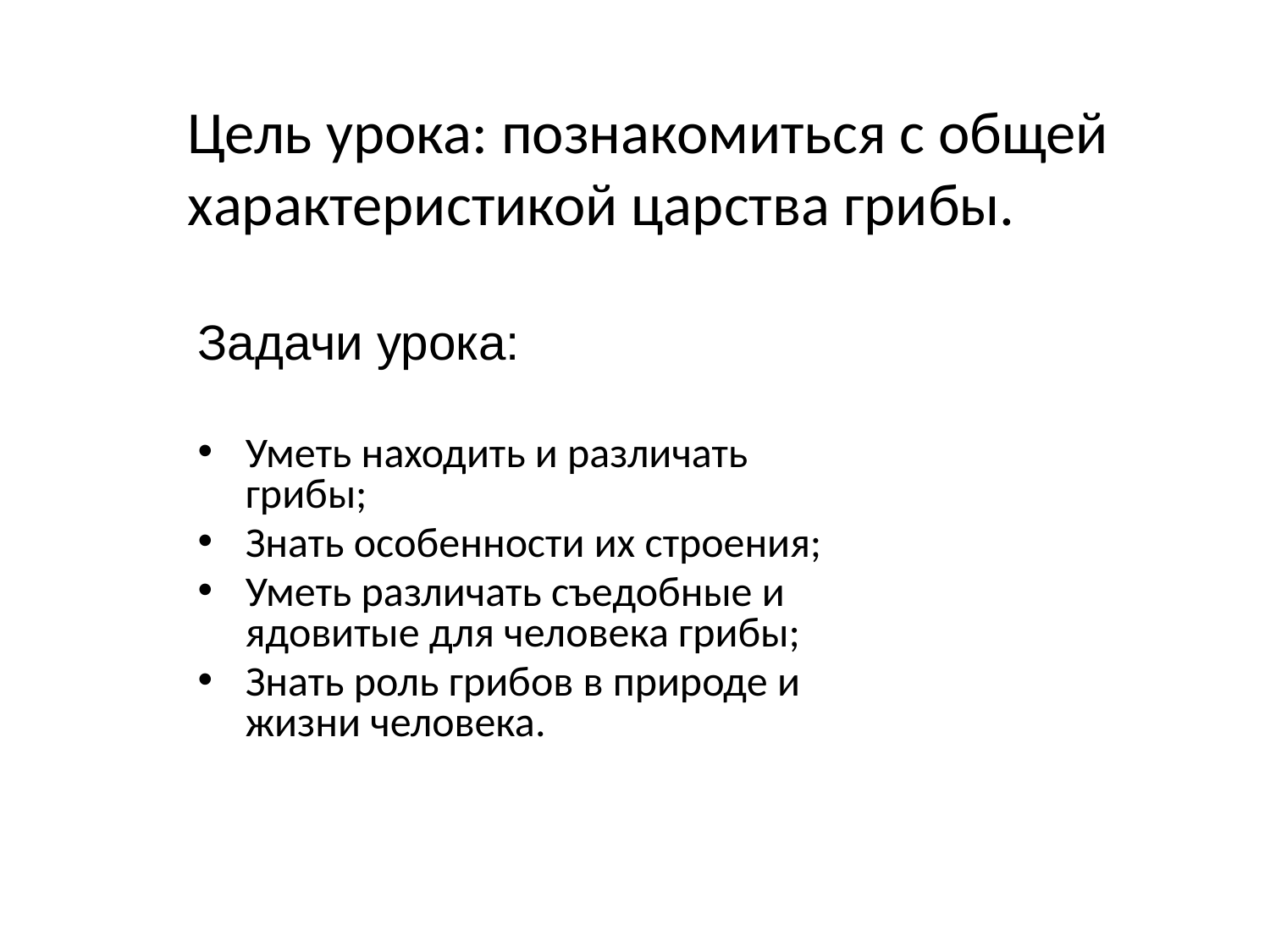

# Цель урока: познакомиться с общей характеристикой царства грибы.
Задачи урока:

Уметь находить и различать  грибы;
Знать особенности их строения;
Уметь различать съедобные и ядовитые для человека грибы;
Знать роль грибов в природе и жизни человека.